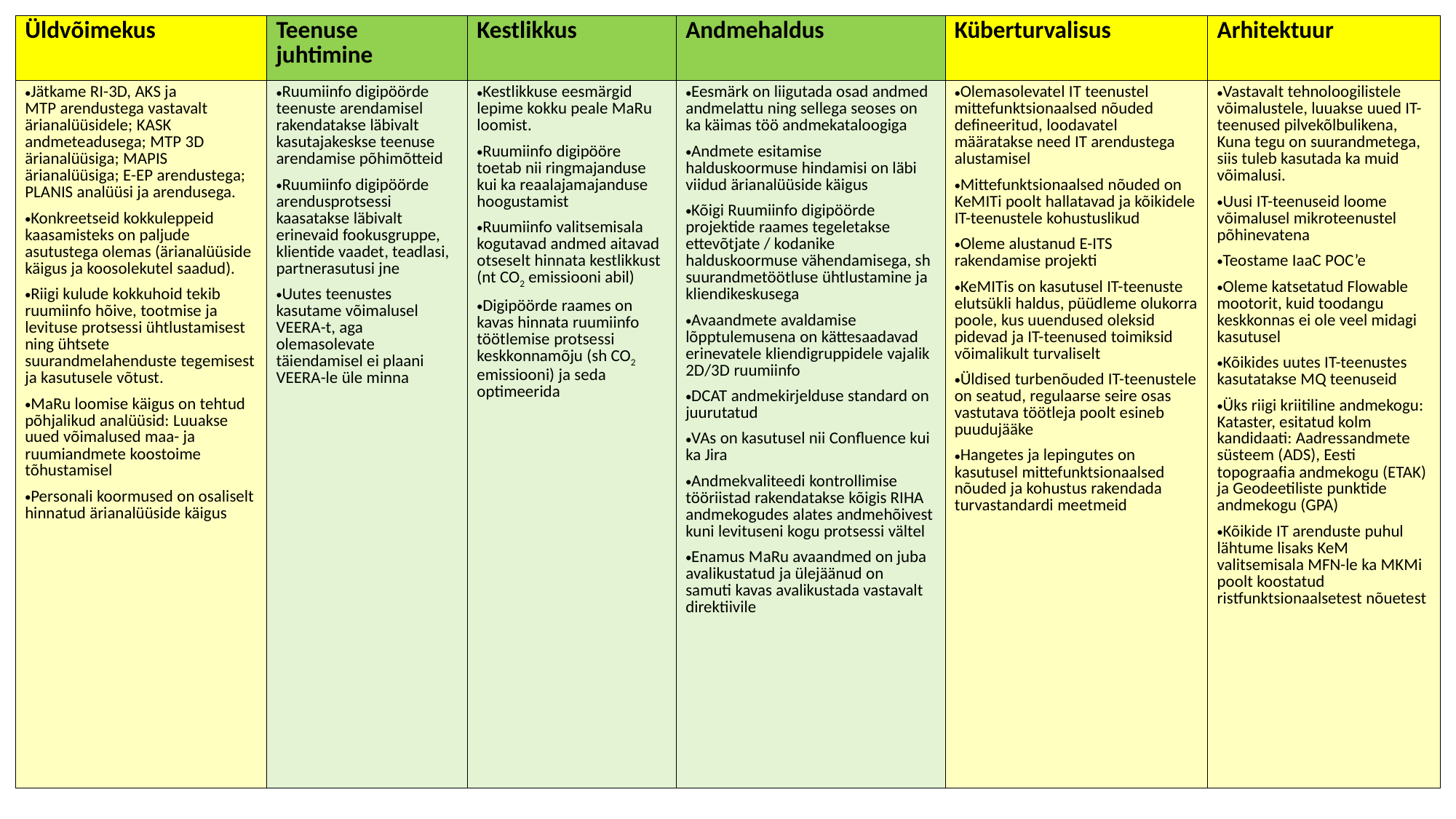

| Üldvõimekus | Teenuse juhtimine | Kestlikkus | Andmehaldus | Küberturvalisus | Arhitektuur |
| --- | --- | --- | --- | --- | --- |
| Jätkame RI-3D, AKS ja MTP arendustega vastavalt ärianalüüsidele; KASK andmeteadusega; MTP 3D ärianalüüsiga; MAPIS ärianalüüsiga; E-EP arendustega; PLANIS analüüsi ja arendusega.  Konkreetseid kokkuleppeid kaasamisteks on paljude asutustega olemas (ärianalüüside käigus ja koosolekutel saadud). Riigi kulude kokkuhoid tekib ruumiinfo hõive, tootmise ja levituse protsessi ühtlustamisest ning ühtsete suurandmelahenduste tegemisest ja kasutusele võtust. MaRu loomise käigus on tehtud põhjalikud analüüsid: Luuakse uued võimalused maa- ja ruumiandmete koostoime tõhustamisel Personali koormused on osaliselt hinnatud ärianalüüside käigus | Ruumiinfo digipöörde teenuste arendamisel rakendatakse läbivalt kasutajakeskse teenuse arendamise põhimõtteid Ruumiinfo digipöörde arendusprotsessi kaasatakse läbivalt erinevaid fookusgruppe, klientide vaadet, teadlasi, partnerasutusi jne Uutes teenustes kasutame võimalusel VEERA-t, aga olemasolevate täiendamisel ei plaani VEERA-le üle minna | Kestlikkuse eesmärgid lepime kokku peale MaRu loomist. Ruumiinfo digipööre toetab nii ringmajanduse kui ka reaalajamajanduse hoogustamist Ruumiinfo valitsemisala kogutavad andmed aitavad otseselt hinnata kestlikkust (nt CO2 emissiooni abil) Digipöörde raames on kavas hinnata ruumiinfo töötlemise protsessi keskkonnamõju (sh CO2 emissiooni) ja seda optimeerida | Eesmärk on liigutada osad andmed andmelattu ning sellega seoses on ka käimas töö andmekataloogiga Andmete esitamise halduskoormuse hindamisi on läbi viidud ärianalüüside käigus Kõigi Ruumiinfo digipöörde projektide raames tegeletakse ettevõtjate / kodanike halduskoormuse vähendamisega, sh suurandmetöötluse ühtlustamine ja kliendikeskusega Avaandmete avaldamise lõpptulemusena on kättesaadavad erinevatele kliendigruppidele vajalik 2D/3D ruumiinfo DCAT andmekirjelduse standard on juurutatud VAs on kasutusel nii Confluence kui ka Jira Andmekvaliteedi kontrollimise tööriistad rakendatakse kõigis RIHA andmekogudes alates andmehõivest kuni levituseni kogu protsessi vältel Enamus MaRu avaandmed on juba avalikustatud ja ülejäänud on samuti kavas avalikustada vastavalt direktiivile | Olemasolevatel IT teenustel mittefunktsionaalsed nõuded defineeritud, loodavatel määratakse need IT arendustega alustamisel Mittefunktsionaalsed nõuded on KeMITi poolt hallatavad ja kõikidele IT-teenustele kohustuslikud Oleme alustanud E-ITS rakendamise projekti KeMITis on kasutusel IT-teenuste elutsükli haldus, püüdleme olukorra poole, kus uuendused oleksid pidevad ja IT-teenused toimiksid võimalikult turvaliselt Üldised turbenõuded IT-teenustele on seatud, regulaarse seire osas vastutava töötleja poolt esineb puudujääke Hangetes ja lepingutes on kasutusel mittefunktsionaalsed nõuded ja kohustus rakendada turvastandardi meetmeid | Vastavalt tehnoloogilistele võimalustele, luuakse uued IT-teenused pilvekõlbulikena, Kuna tegu on suurandmetega, siis tuleb kasutada ka muid võimalusi. Uusi IT-teenuseid loome võimalusel mikroteenustel põhinevatena Teostame IaaC POC’e Oleme katsetatud Flowable mootorit, kuid toodangu keskkonnas ei ole veel midagi kasutusel  Kõikides uutes IT-teenustes kasutatakse MQ teenuseid Üks riigi kriitiline andmekogu: Kataster, esitatud kolm kandidaati: Aadressandmete süsteem (ADS), Eesti topograafia andmekogu (ETAK) ja Geodeetiliste punktide andmekogu (GPA) Kõikide IT arenduste puhul lähtume lisaks KeM valitsemisala MFN-le ka MKMi poolt koostatud ristfunktsionaalsetest nõuetest |